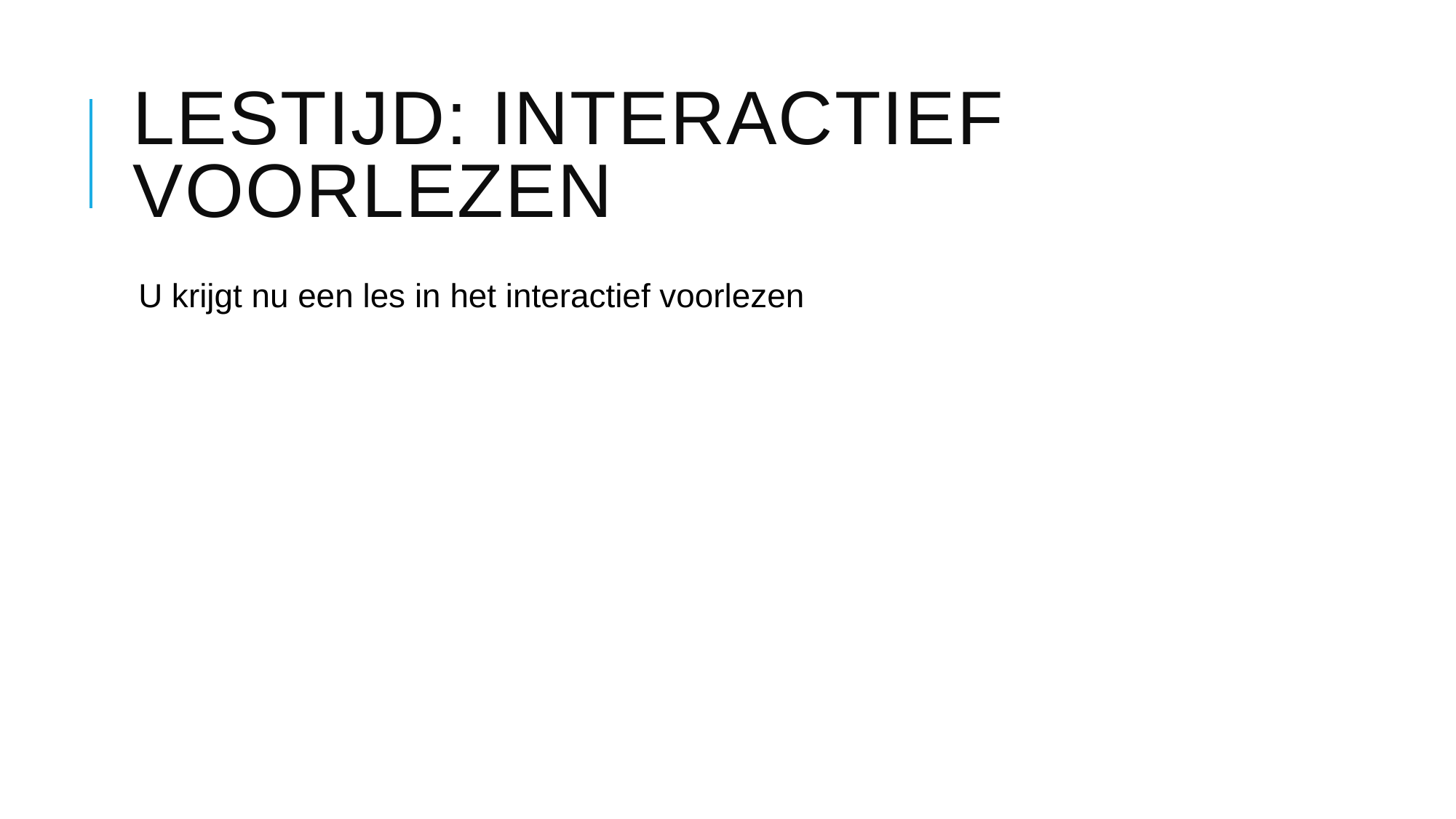

# Lestijd: interactief voorlezen
U krijgt nu een les in het interactief voorlezen